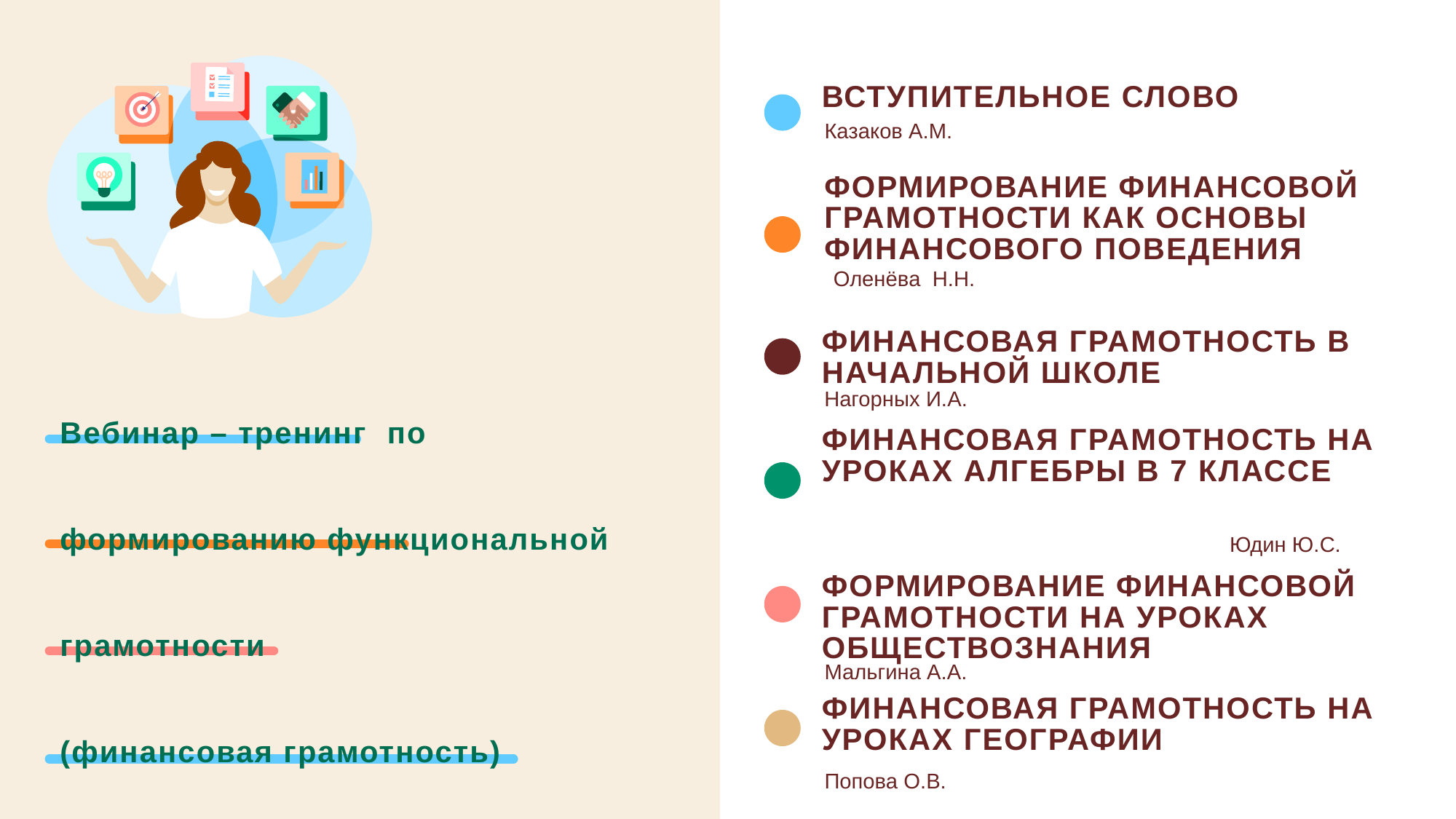

Вступительное слово
Казаков А.М.
Формирование финансовой грамотности как основы финансового поведения
Оленёва  Н.Н.
Финансовая грамотность в начальной школе
# Вебинар – тренинг  по формированию функциональной грамотности (финансовая грамотность)
Нагорных И.А.
Финансовая грамотность на уроках алгебры в 7 классе
Юдин Ю.С.
Формирование финансовой грамотности на уроках обществознания
Мальгина А.А.
Финансовая грамотность на уроках географии
Попова О.В.